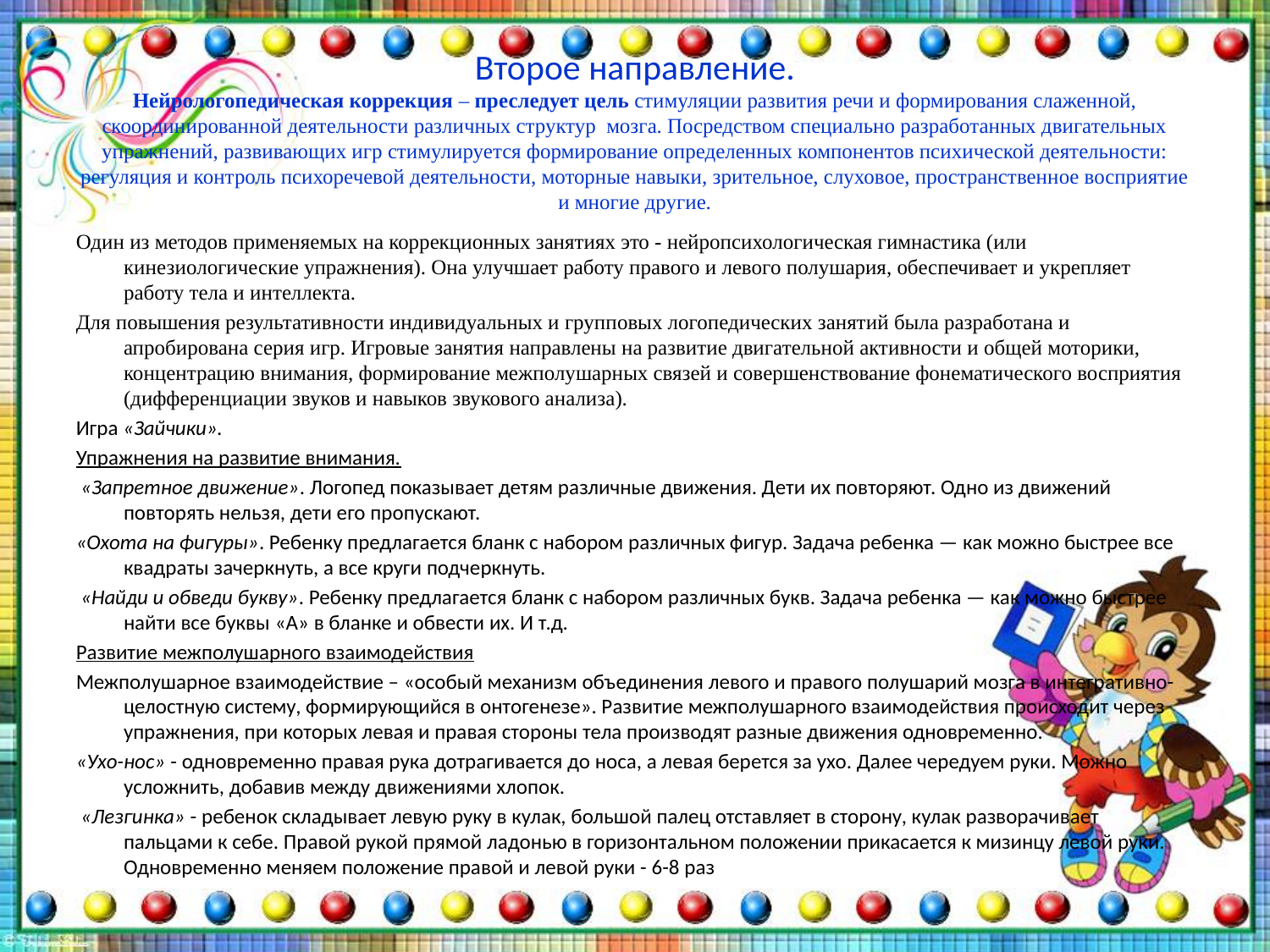

# Второе направление. Нейрологопедическая коррекция – преследует цель стимуляции развития речи и формирования слаженной, скоординированной деятельности различных структур  мозга. Посредством специально разработанных двигательных упражнений, развивающих игр стимулируется формирование определенных компонентов психической деятельности: регуляция и контроль психоречевой деятельности, моторные навыки, зрительное, слуховое, пространственное восприятие и многие другие.
Один из методов применяемых на коррекционных занятиях это - нейропсихологическая гимнастика (или кинезиологические упражнения). Она улучшает работу правого и левого полушария, обеспечивает и укрепляет работу тела и интеллекта.
Для повышения результативности индивидуальных и групповых логопедических занятий была разработана и апробирована серия игр. Игровые занятия направлены на развитие двигательной активности и общей моторики, концентрацию внимания, формирование межполушарных связей и совершенствование фонематического восприятия (дифференциации звуков и навыков звукового анализа).
Игра «Зайчики».
Упражнения на развитие внимания.
 «Запретное движение». Логопед показывает детям различные движения. Дети их повторяют. Одно из движений повторять нельзя, дети его пропускают.
«Охота на фигуры». Ребенку предлагается бланк с набором различных фигур. Задача ребенка — как можно быстрее все квадраты зачеркнуть, а все круги подчеркнуть.
 «Найди и обведи букву». Ребенку предлагается бланк с набором различных букв. Задача ребенка — как можно быстрее найти все буквы «А» в бланке и обвести их. И т.д.
Развитие межполушарного взаимодействия
Межполушарное взаимодействие – «особый механизм объединения левого и правого полушарий мозга в интегративно-целостную систему, формирующийся в онтогенезе». Развитие межполушарного взаимодействия происходит через упражнения, при которых левая и правая стороны тела производят разные движения одновременно.
«Ухо-нос» - одновременно правая рука дотрагивается до носа, а левая берется за ухо. Далее чередуем руки. Можно усложнить, добавив между движениями хлопок.
 «Лезгинка» - ребенок складывает левую руку в кулак, большой палец отставляет в сторону, кулак разворачивает пальцами к себе. Правой рукой прямой ладонью в горизонтальном положении прикасается к мизинцу левой руки. Одновременно меняем положение правой и левой руки - 6-8 раз